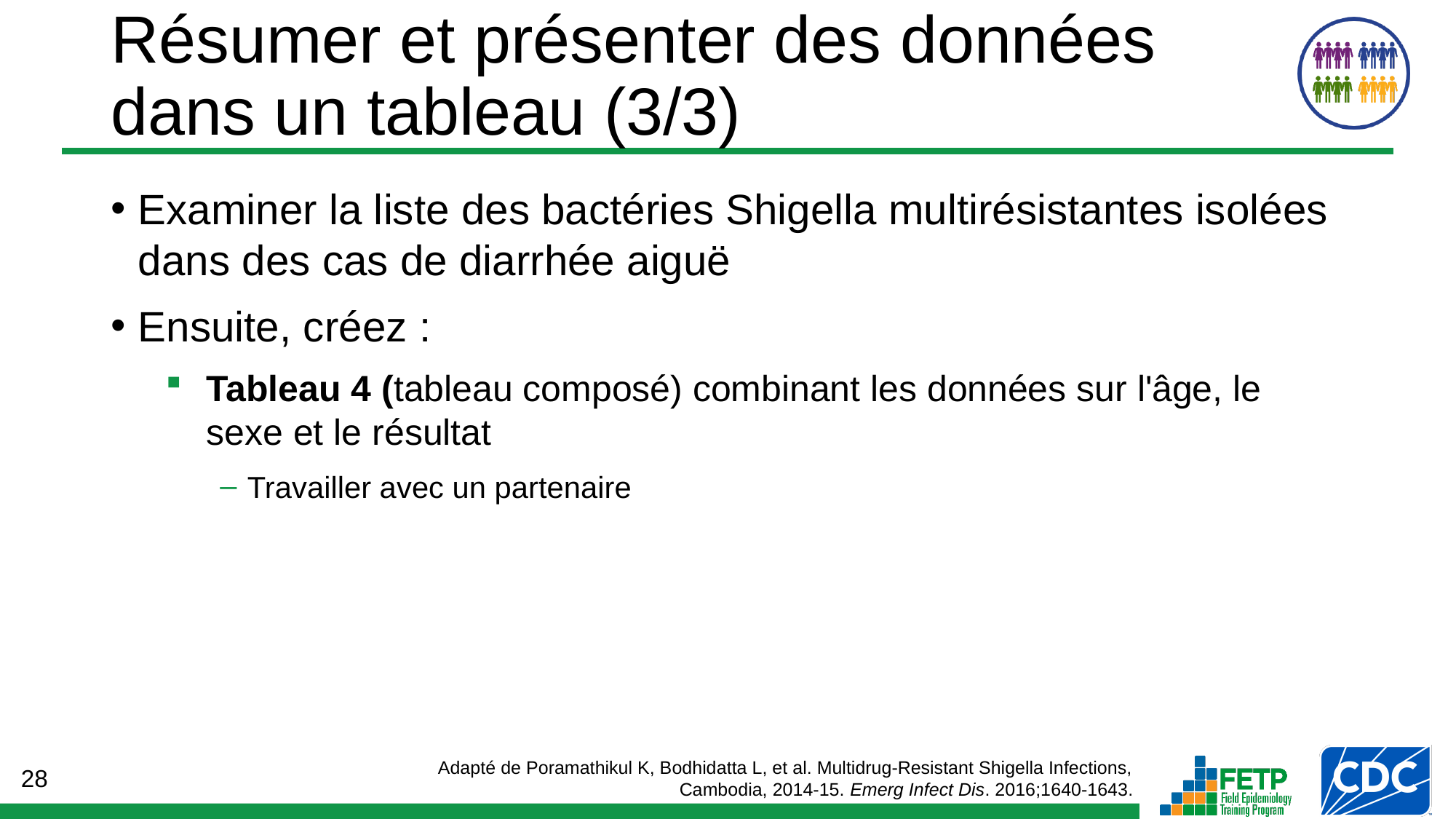

Résumer et présenter des données
dans un tableau (3/3)
Examiner la liste des bactéries Shigella multirésistantes isolées dans des cas de diarrhée aiguë
Ensuite, créez :
Tableau 4 (tableau composé) combinant les données sur l'âge, le sexe et le résultat
Travailler avec un partenaire

Adapté de Poramathikul K, Bodhidatta L, et al. Multidrug-Resistant Shigella Infections, Cambodia, 2014-15. Emerg Infect Dis. 2016;1640-1643.